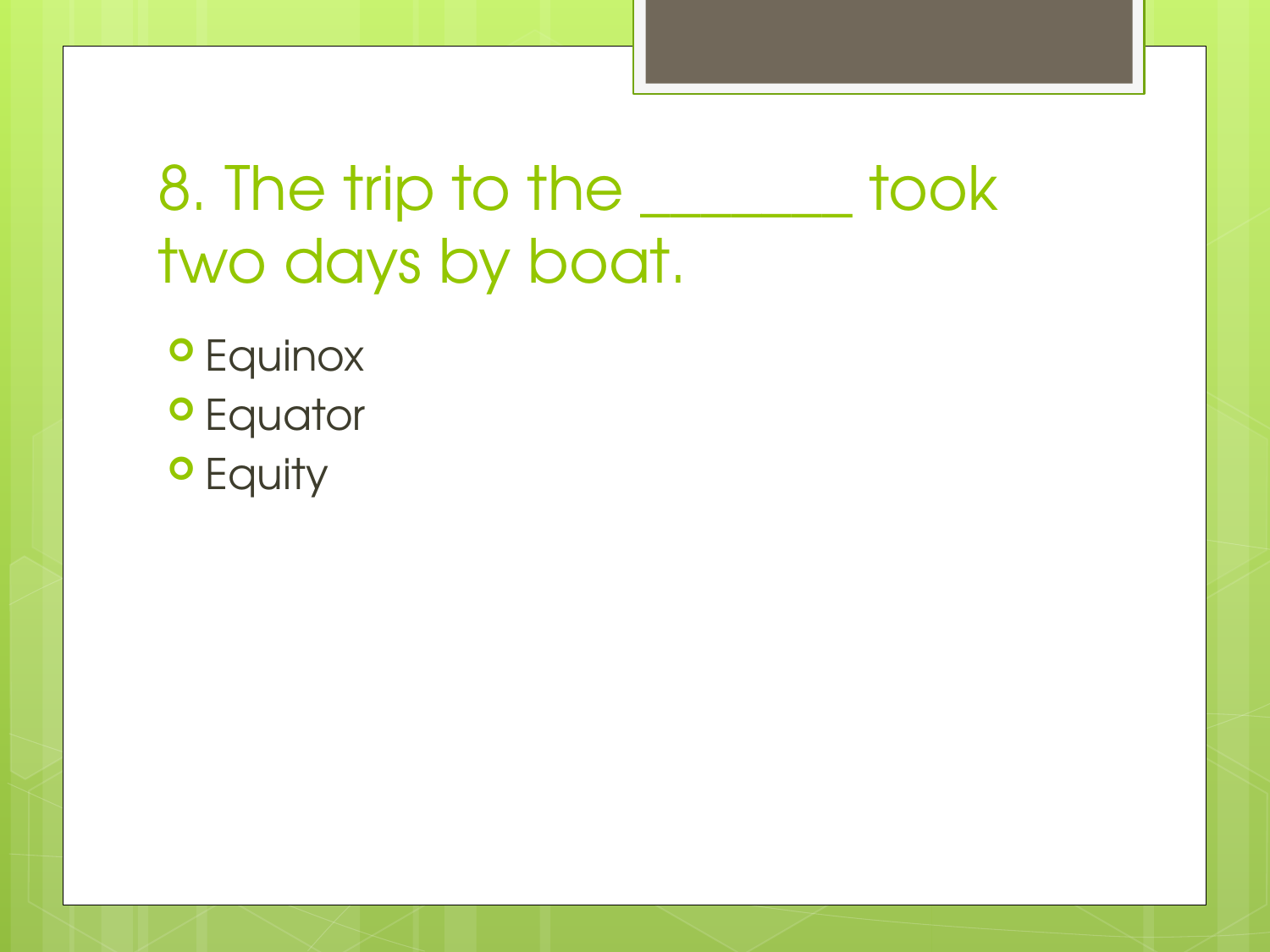

# 8. The trip to the _______ took two days by boat.
Equinox
Equator
Equity